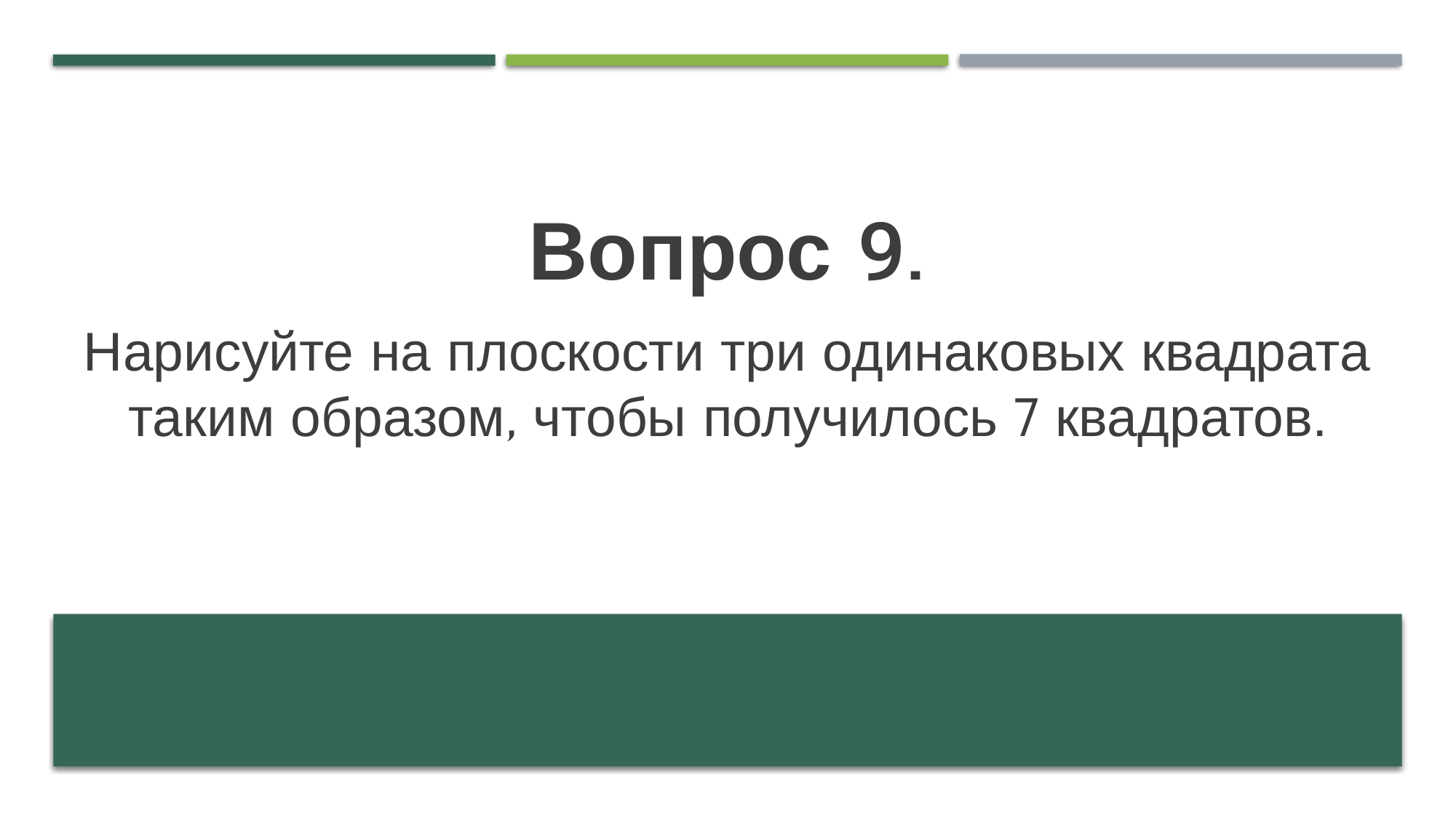

Вопрос 9.
Нарисуйте на плоскости три одинаковых квадрата таким образом, чтобы получилось 7 квадратов.
#